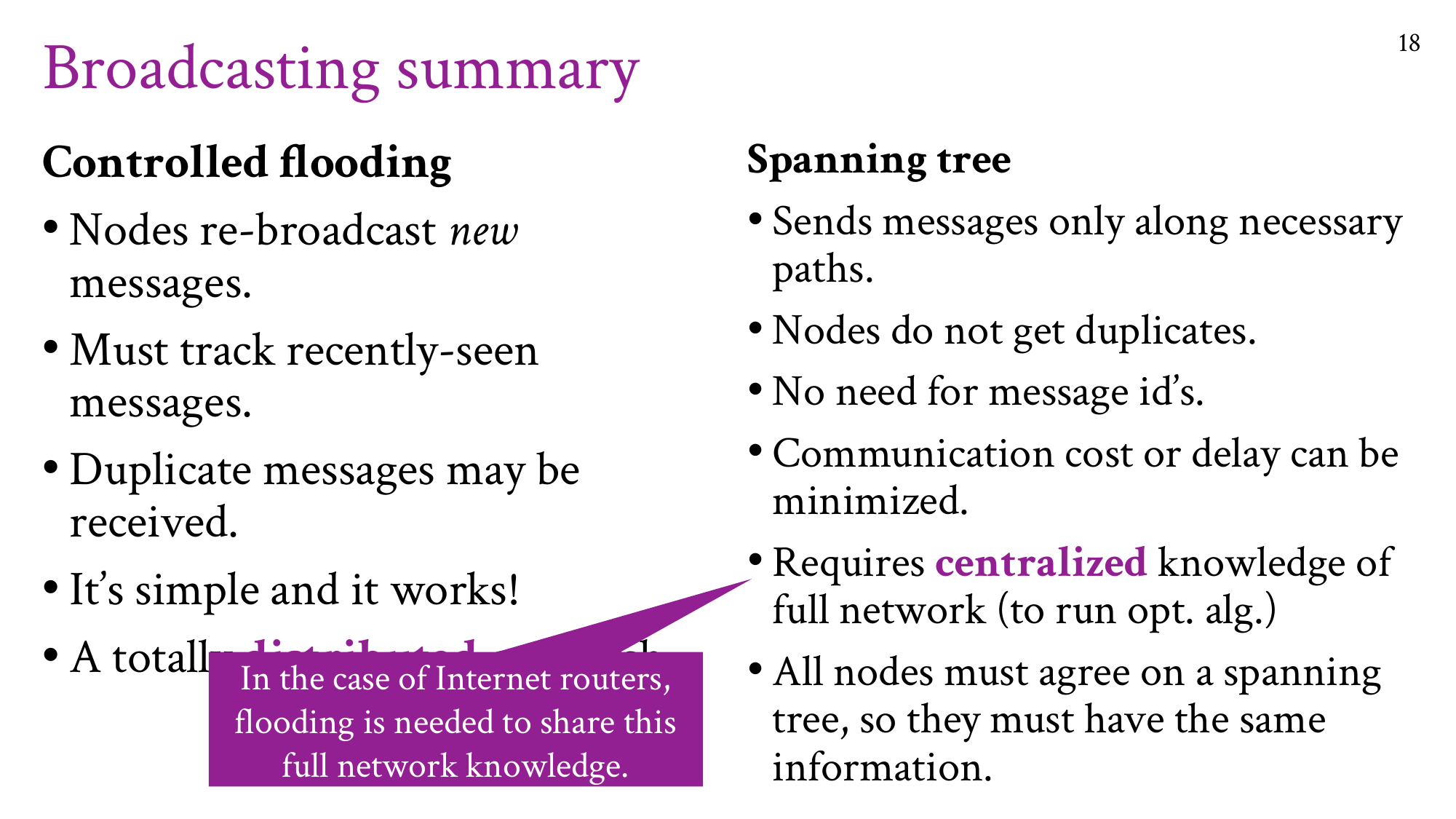

# Broadcasting summary
Controlled flooding
Nodes re-broadcast new messages.
Must track recently-seen messages.
Duplicate messages may be received.
It’s simple and it works!
A totally distributed approach.
Spanning tree
Sends messages only along necessary paths.
Nodes do not get duplicates.
No need for message id’s.
Communication cost or delay can be minimized.
Requires centralized knowledge of full network (to run opt. alg.)
All nodes must agree on a spanning tree, so they must have the same information.
In the case of Internet routers, flooding is needed to share this full network knowledge.